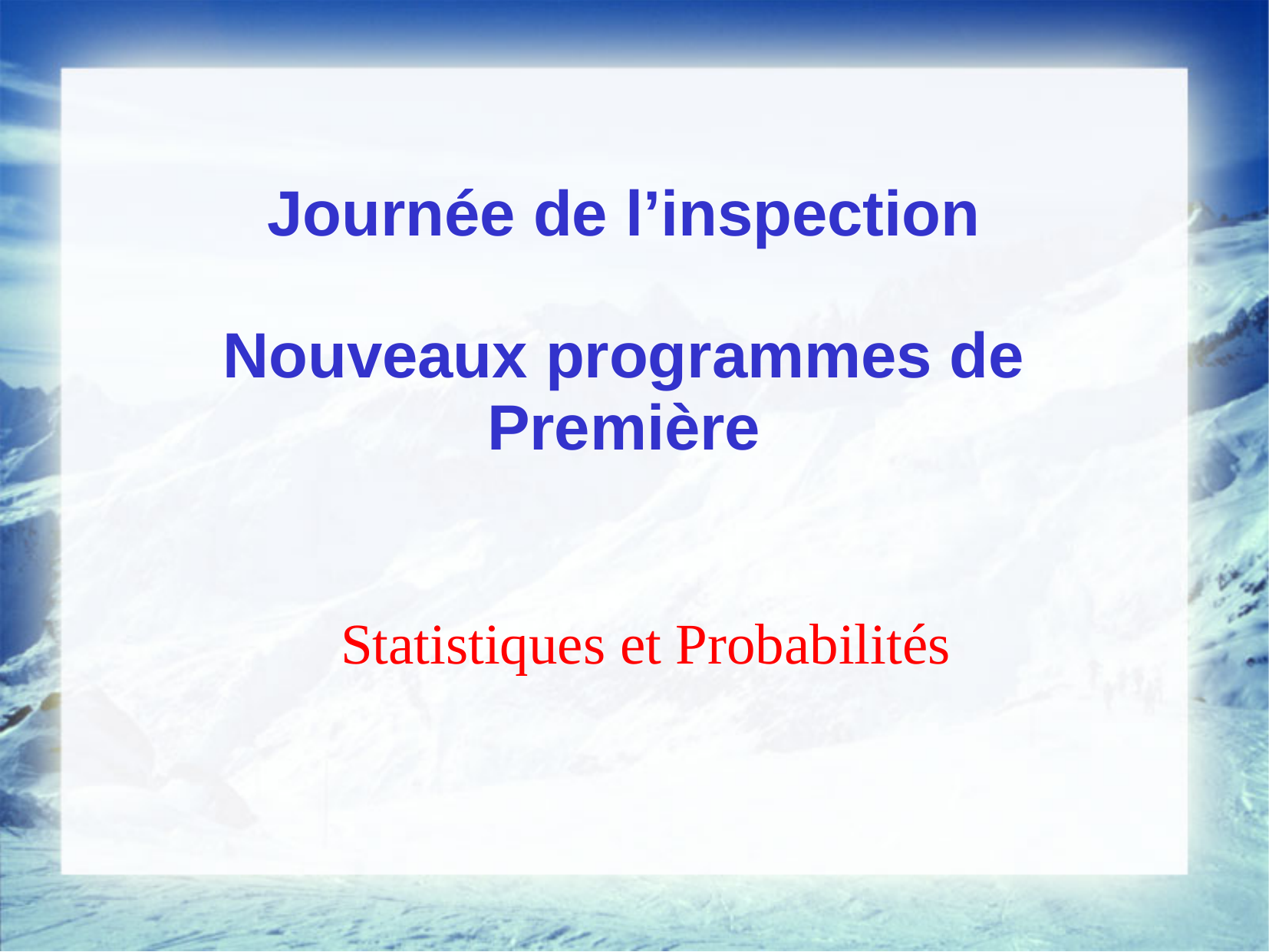

# Journée de l’inspection Nouveaux programmes de Première
Statistiques et Probabilités